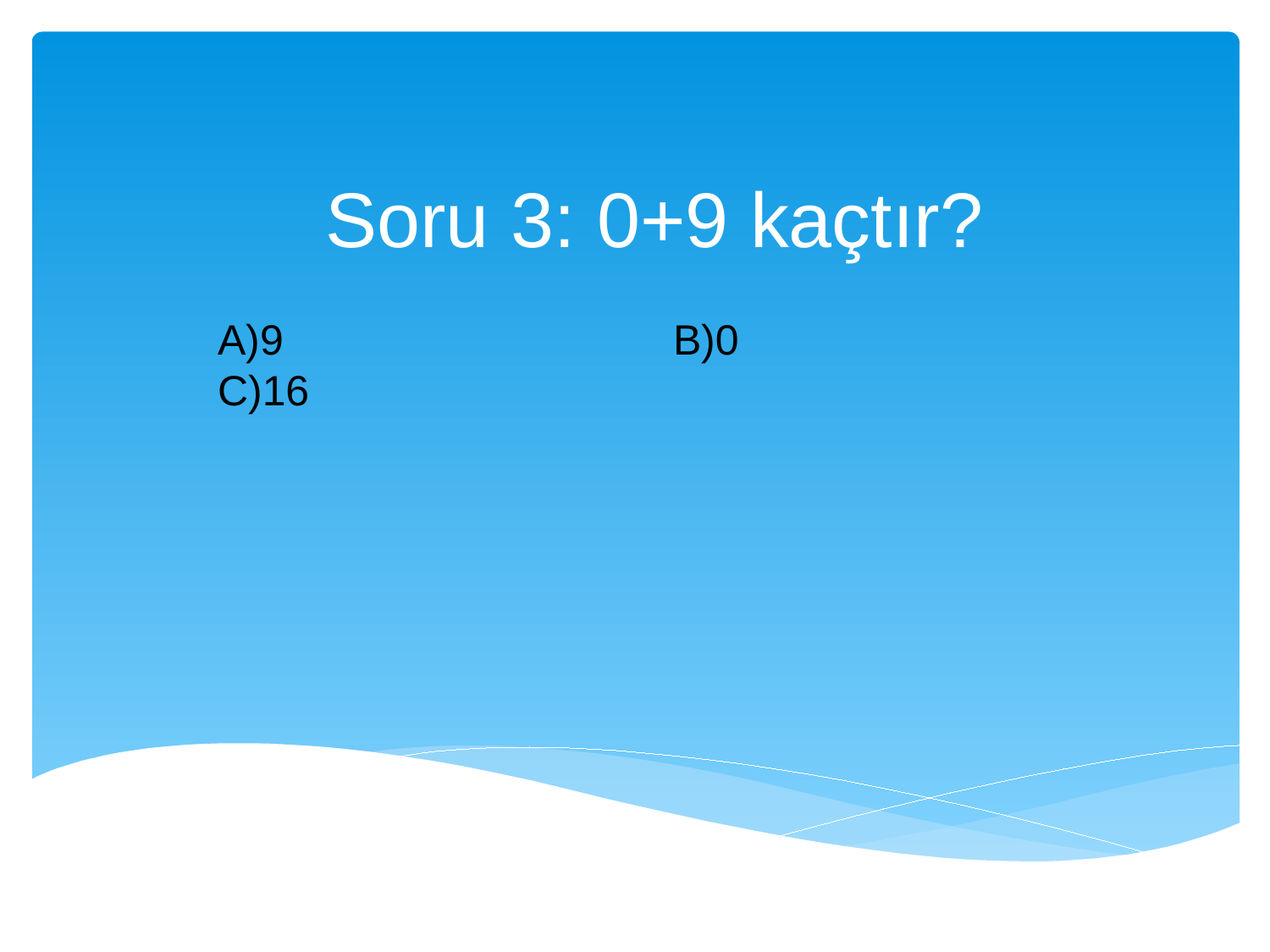

# Soru 3: 0+9 kaçtır?
A)9                                 B)0                         C)16